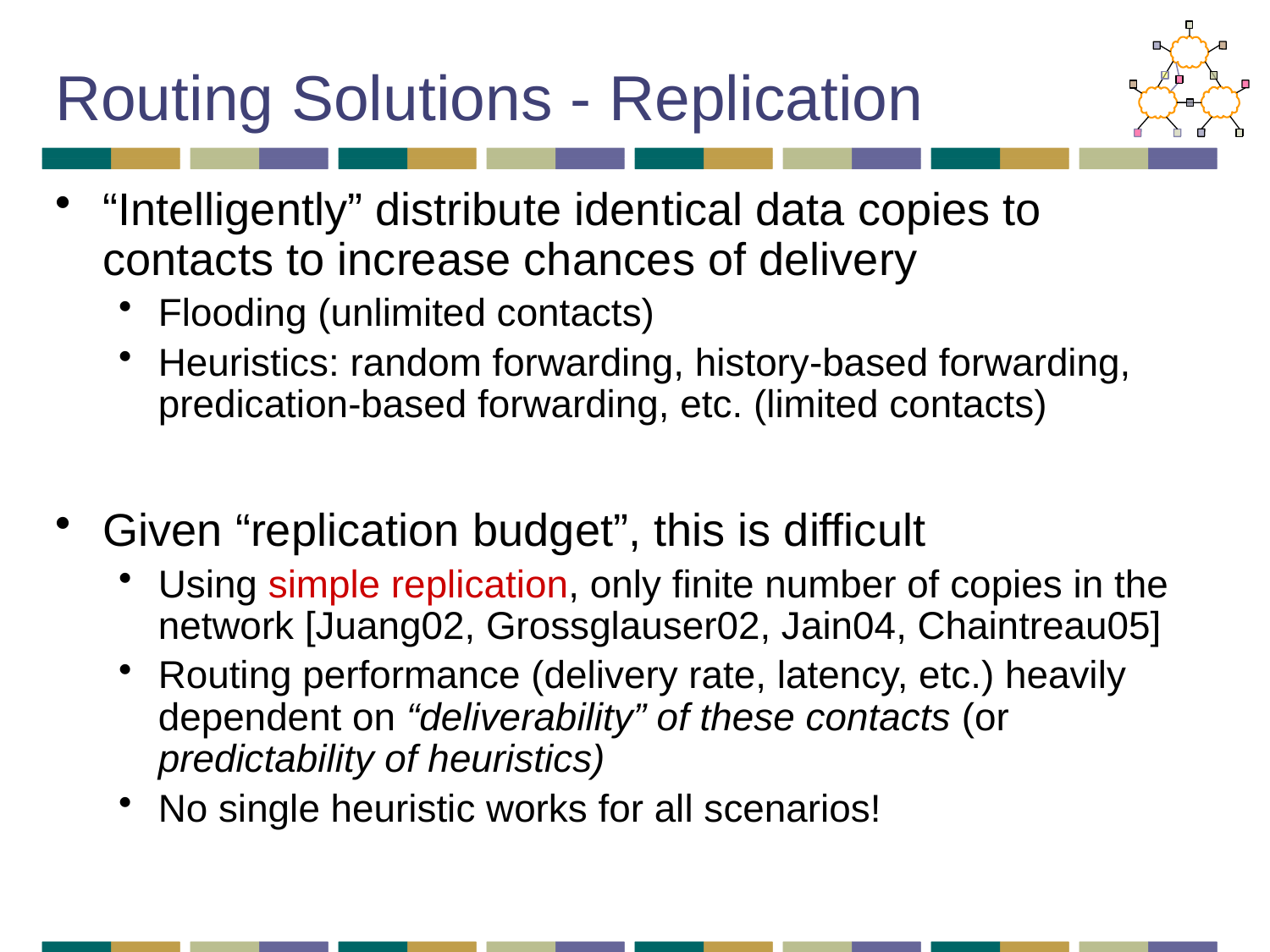

# Routing Solutions - Replication
“Intelligently” distribute identical data copies to contacts to increase chances of delivery
Flooding (unlimited contacts)
Heuristics: random forwarding, history-based forwarding, predication-based forwarding, etc. (limited contacts)

Given “replication budget”, this is difficult
Using simple replication, only finite number of copies in the network [Juang02, Grossglauser02, Jain04, Chaintreau05]
Routing performance (delivery rate, latency, etc.) heavily dependent on “deliverability” of these contacts (or predictability of heuristics)
No single heuristic works for all scenarios!